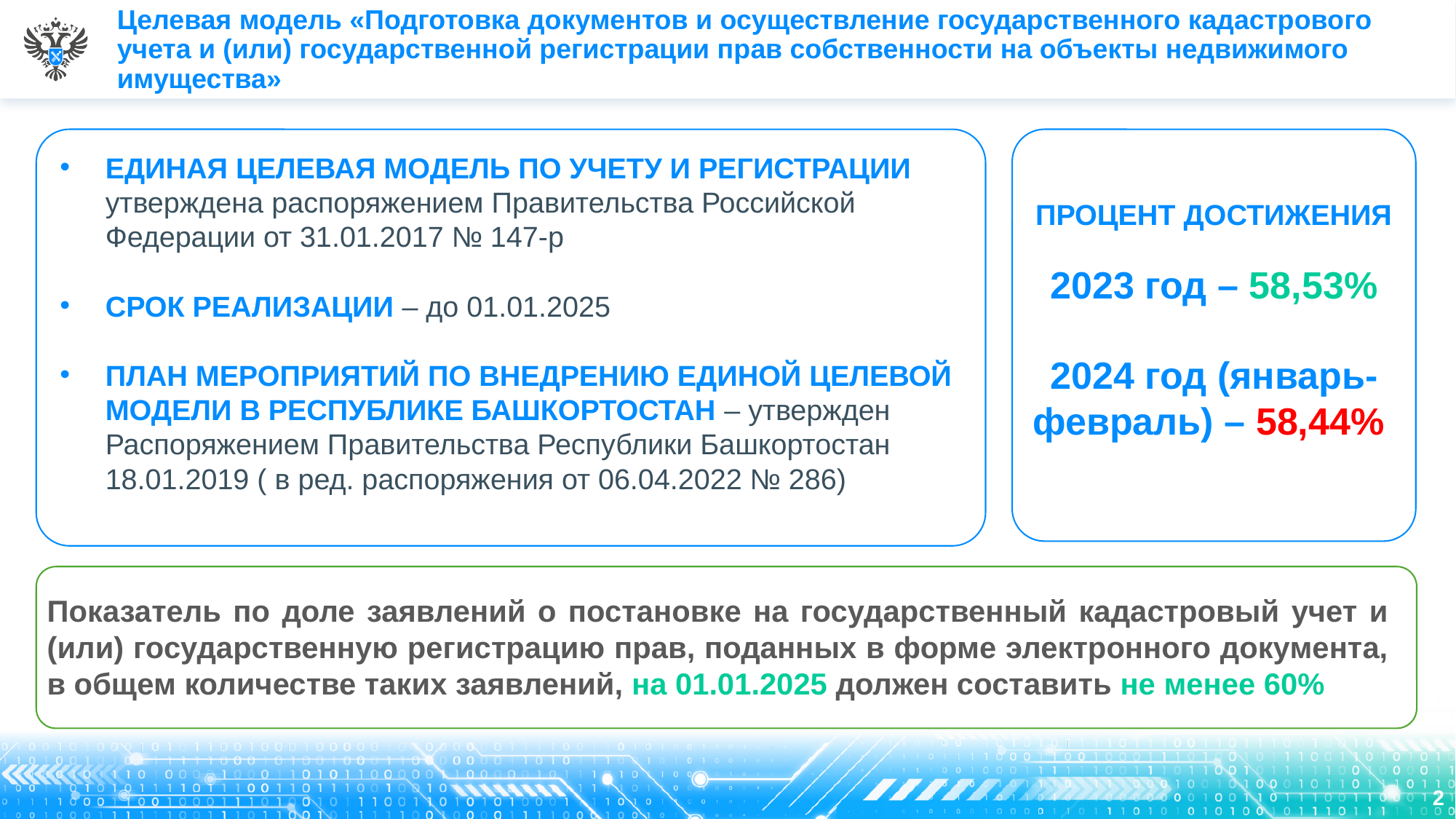

# Целевая модель «Подготовка документов и осуществление государственного кадастрового учета и (или) государственной регистрации прав собственности на объекты недвижимого имущества»

ПРОЦЕНТ ДОСТИЖЕНИЯ

2023 год – 58,53%

2024 год (январь-февраль) – 58,44%
ЕДИНАЯ ЦЕЛЕВАЯ МОДЕЛЬ ПО УЧЕТУ И РЕГИСТРАЦИИ  утверждена распоряжением Правительства Российской Федерации от 31.01.2017 № 147-р

СРОК РЕАЛИЗАЦИИ – до 01.01.2025

ПЛАН МЕРОПРИЯТИЙ ПО ВНЕДРЕНИЮ ЕДИНОЙ ЦЕЛЕВОЙ МОДЕЛИ В РЕСПУБЛИКЕ БАШКОРТОСТАН – утвержден Распоряжением Правительства Республики Башкортостан 18.01.2019 ( в ред. распоряжения от 06.04.2022 № 286)

Показатель по доле заявлений о постановке на государственный кадастровый учет и (или) государственную регистрацию прав, поданных в форме электронного документа, в общем количестве таких заявлений, на 01.01.2025 должен составить не менее 60%
2